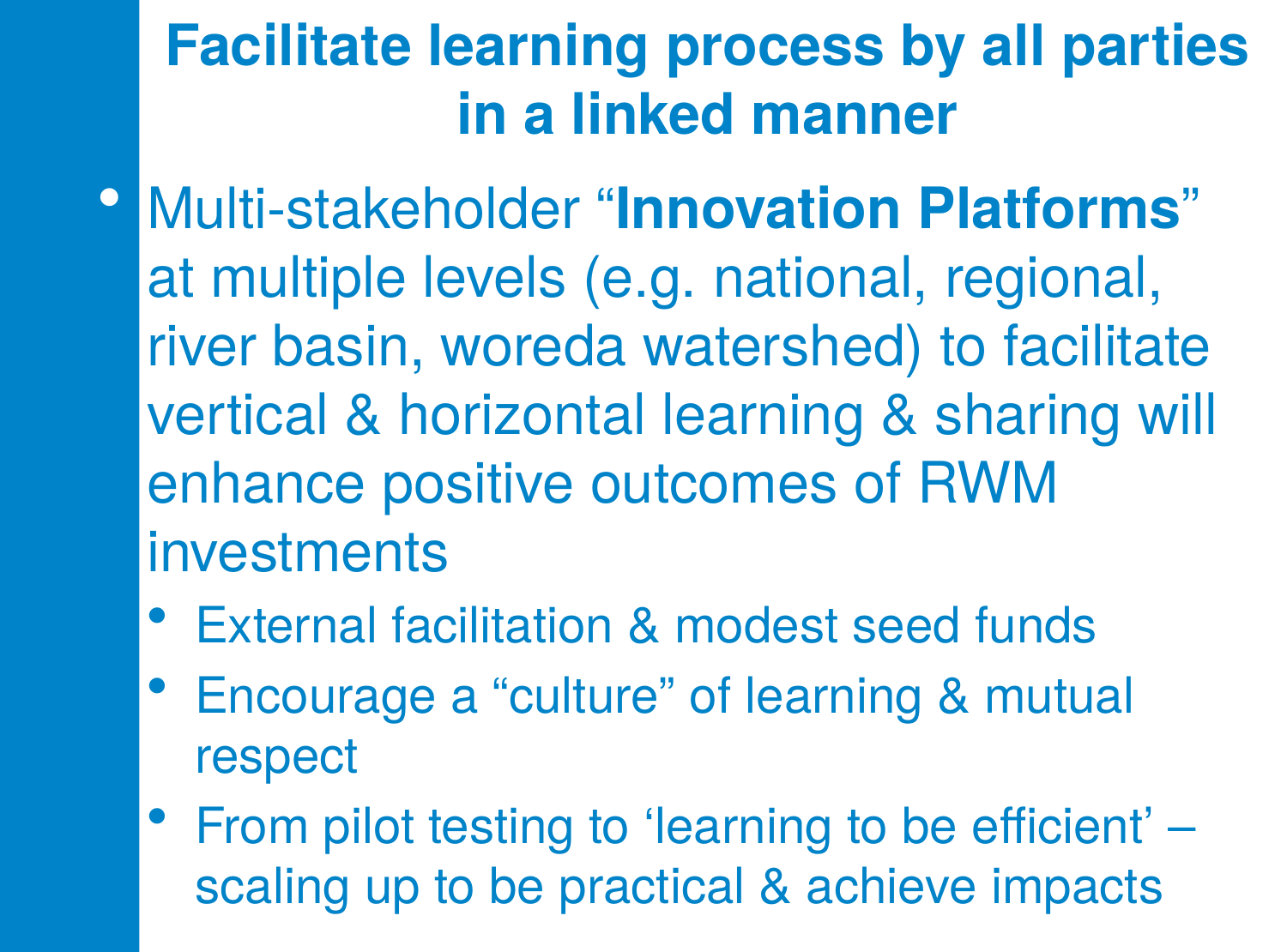

# Facilitate learning process by all parties in a linked manner
Multi-stakeholder “Innovation Platforms” at multiple levels (e.g. national, regional, river basin, woreda watershed) to facilitate vertical & horizontal learning & sharing will enhance positive outcomes of RWM investments
External facilitation & modest seed funds
Encourage a “culture” of learning & mutual respect
From pilot testing to ‘learning to be efficient’ – scaling up to be practical & achieve impacts